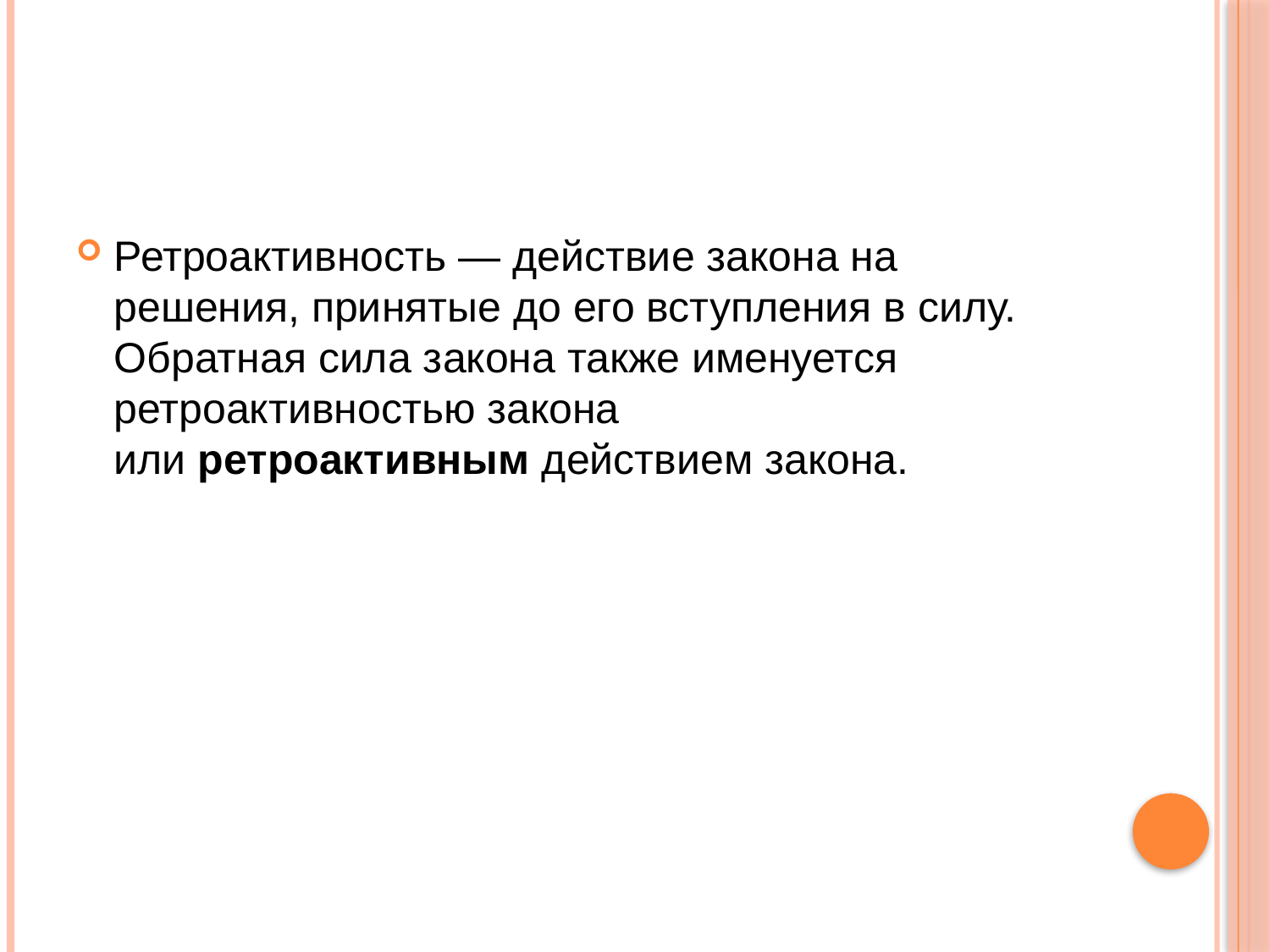

#
Ретроактивность — действие закона на решения, принятые до его вступления в силу. Обратная сила закона также именуется ретроактивностью закона или ретроактивным действием закона.